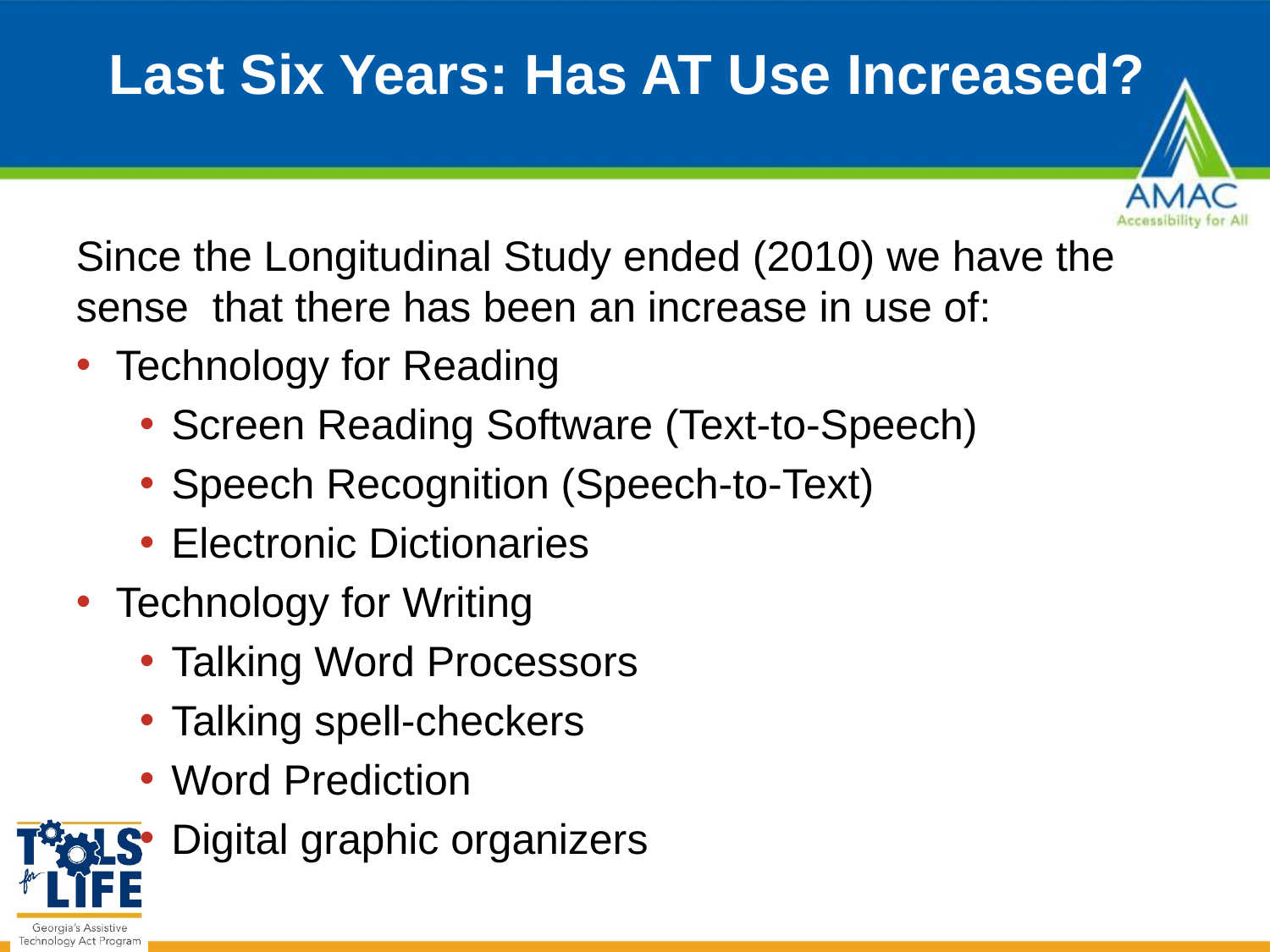

# Last Six Years: Has AT Use Increased?
Since the Longitudinal Study ended (2010) we have the sense  that there has been an increase in use of:
Technology for Reading
Screen Reading Software (Text-to-Speech)
Speech Recognition (Speech-to-Text)
Electronic Dictionaries
Technology for Writing
Talking Word Processors
Talking spell-checkers
Word Prediction
Digital graphic organizers